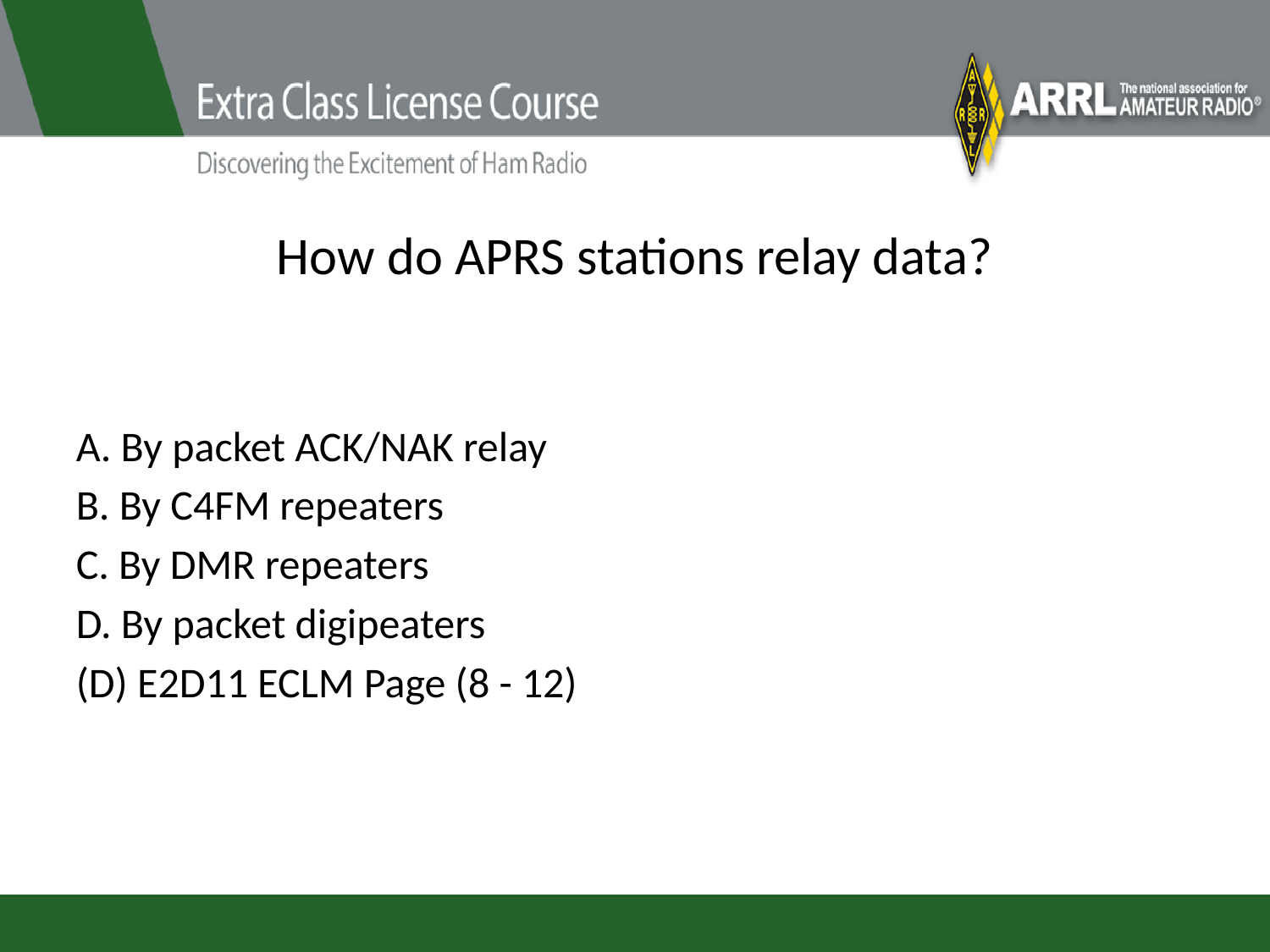

# How do APRS stations relay data?
A. By packet ACK/NAK relay
B. By C4FM repeaters
C. By DMR repeaters
D. By packet digipeaters
(D) E2D11 ECLM Page (8 - 12)